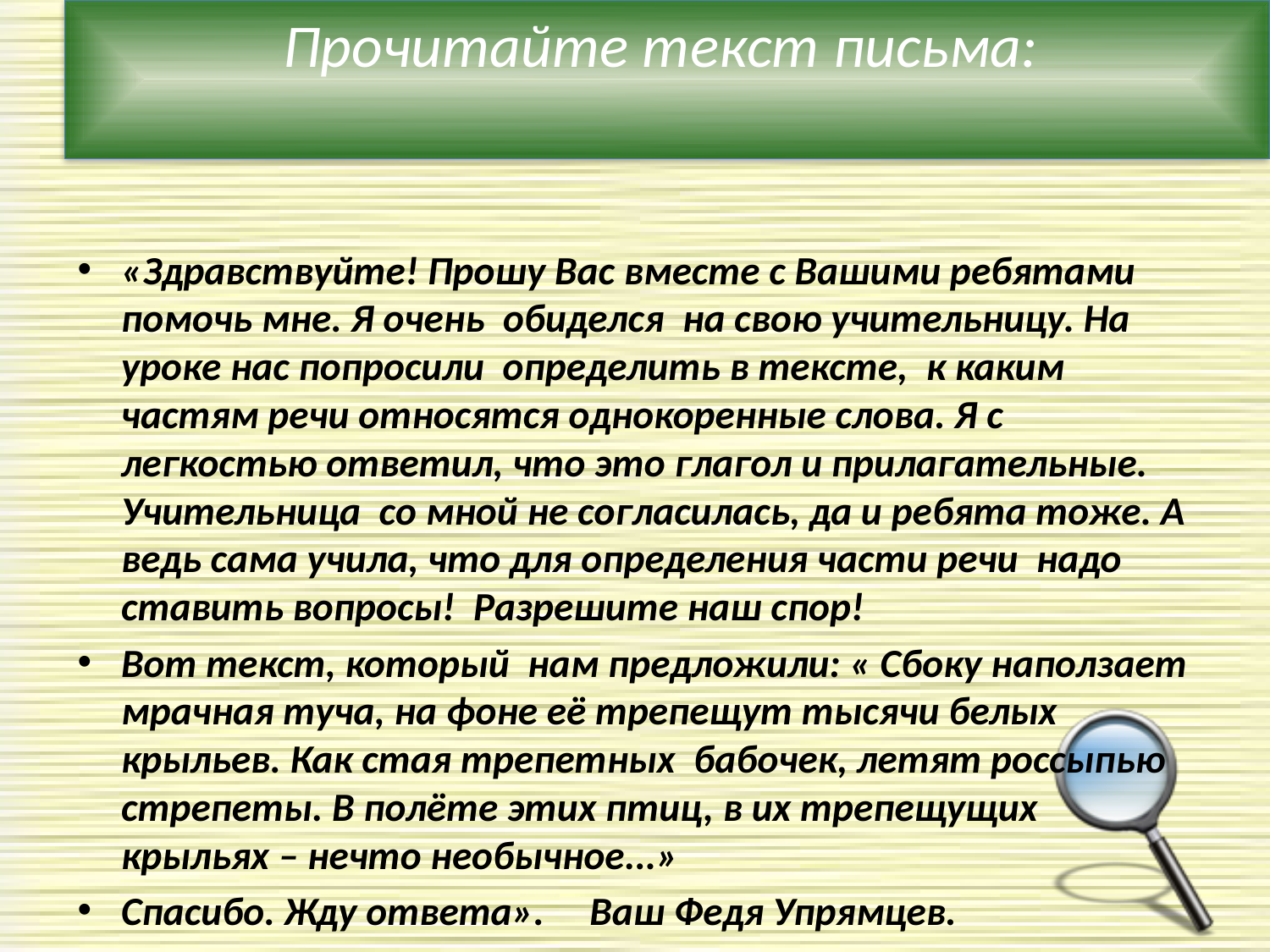

# Прочитайте текст письма:
«Здравствуйте! Прошу Вас вместе с Вашими ребятами помочь мне. Я очень  обиделся  на свою учительницу. На уроке нас попросили  определить в тексте,  к каким частям речи относятся однокоренные слова. Я с легкостью ответил, что это глагол и прилагательные. Учительница  со мной не согласилась, да и ребята тоже. А ведь сама учила, что для определения части речи  надо ставить вопросы!  Разрешите наш спор!
Вот текст, который  нам предложили: « Сбоку наползает мрачная туча, на фоне её трепещут тысячи белых крыльев. Как стая трепетных  бабочек, летят россыпью стрепеты. В полёте этих птиц, в их трепещущих крыльях – нечто необычное...»
Спасибо. Жду ответа».     Ваш Федя Упрямцев.